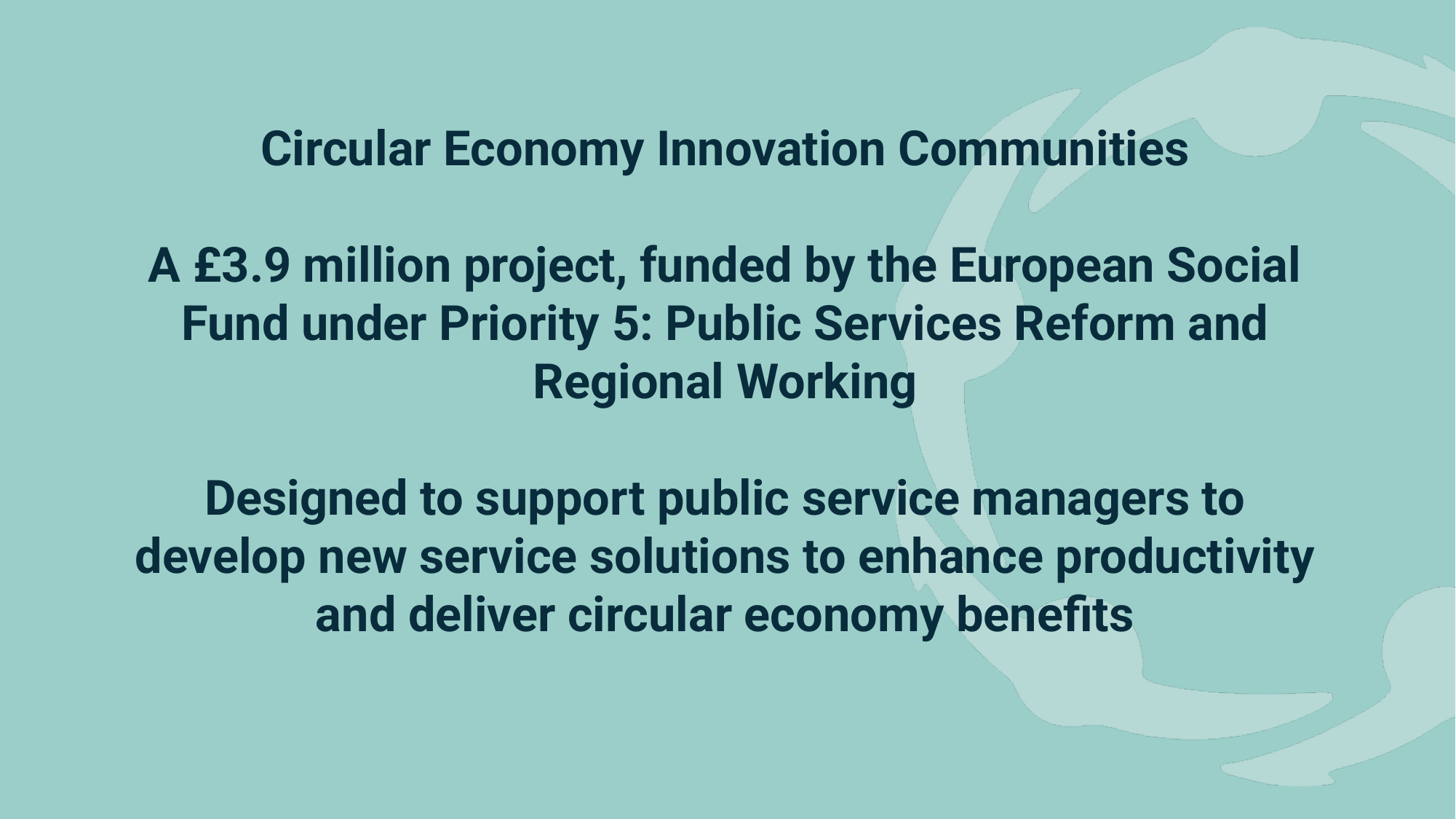

Circular Economy Innovation Communities

A £3.9 million project, funded by the European Social Fund under Priority 5: Public Services Reform and Regional Working

Designed to support public service managers to develop new service solutions to enhance productivity and deliver circular economy benefits